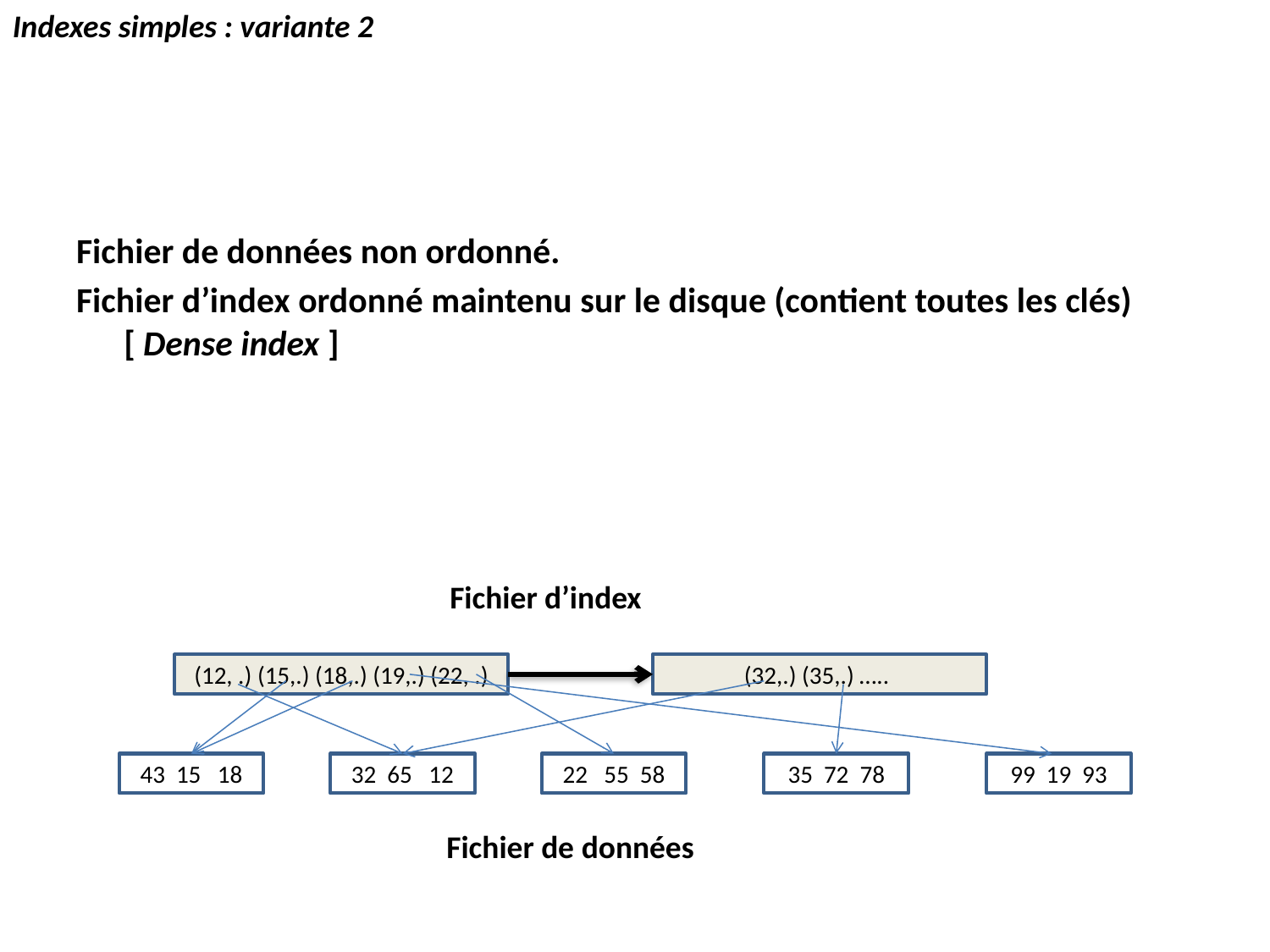

Indexes simples : variante 2
Fichier de données non ordonné.
Fichier d’index ordonné maintenu sur le disque (contient toutes les clés)  [ Dense index ]
Fichier d’index
(12, .) (15,.) (18,.) (19,.) (22, .)
(32,.) (35,.) …..
43  15   18
32  65   12
22   55  58
35  72  78
99  19  93
Fichier de données